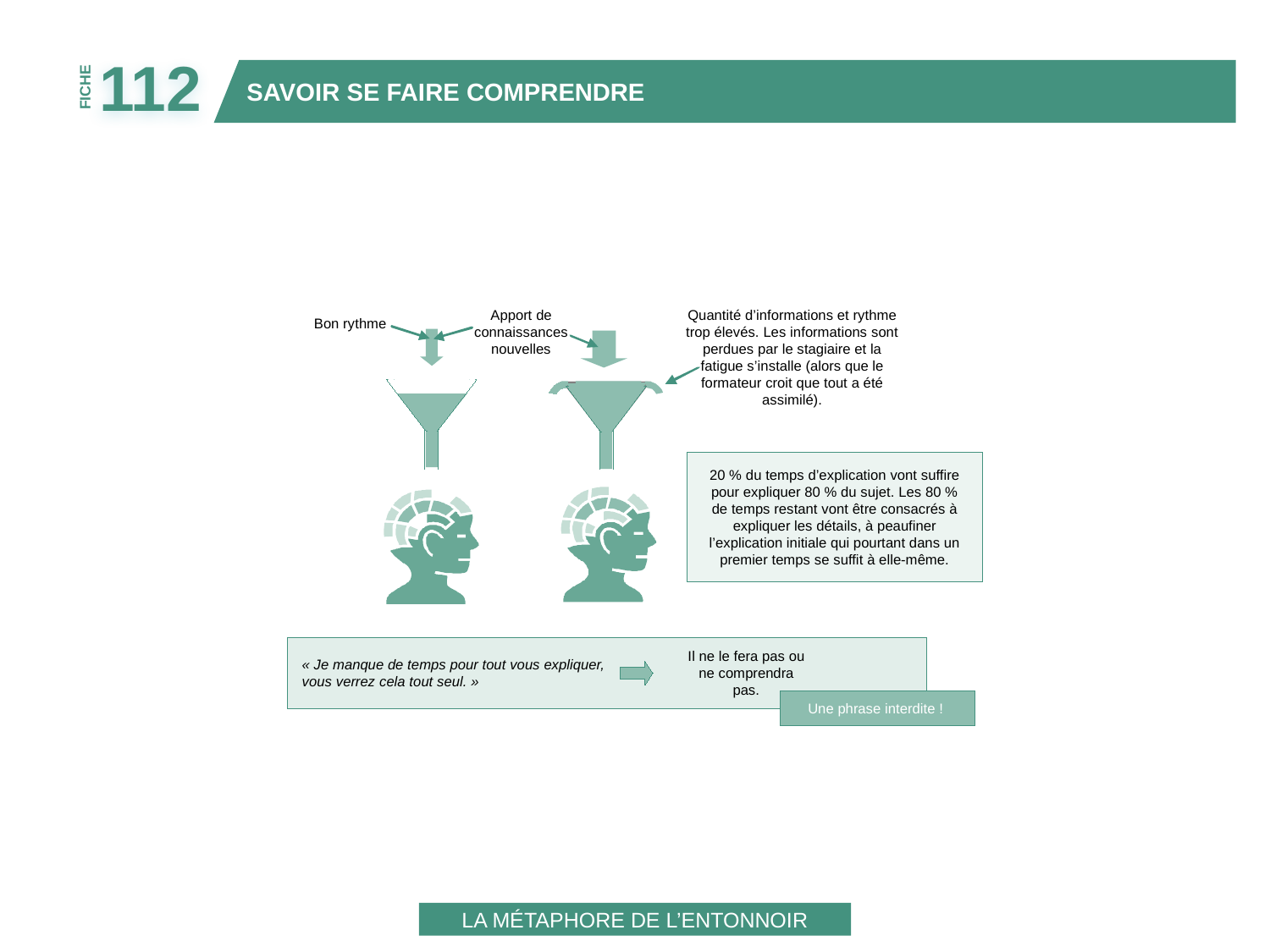

112

SAVOIR SE FAIRE COMPRENDRE
FICHE
Apport de
connaissances
nouvelles
Quantité d’informations et rythme
trop élevés. Les informations sont
perdues par le stagiaire et la
fatigue s’installe (alors que le
formateur croit que tout a été
assimilé).
Bon rythme

20 % du temps d’explication vont suffire
pour expliquer 80 % du sujet. Les 80 %
de temps restant vont être consacrés à
expliquer les détails, à peaufiner
l’explication initiale qui pourtant dans un
premier temps se suffit à elle-même.

Il ne le fera pas ou
ne comprendra
pas.
« Je manque de temps pour tout vous expliquer,
vous verrez cela tout seul. »

Une phrase interdite !
LA MÉTAPHORE DE L’ENTONNOIR